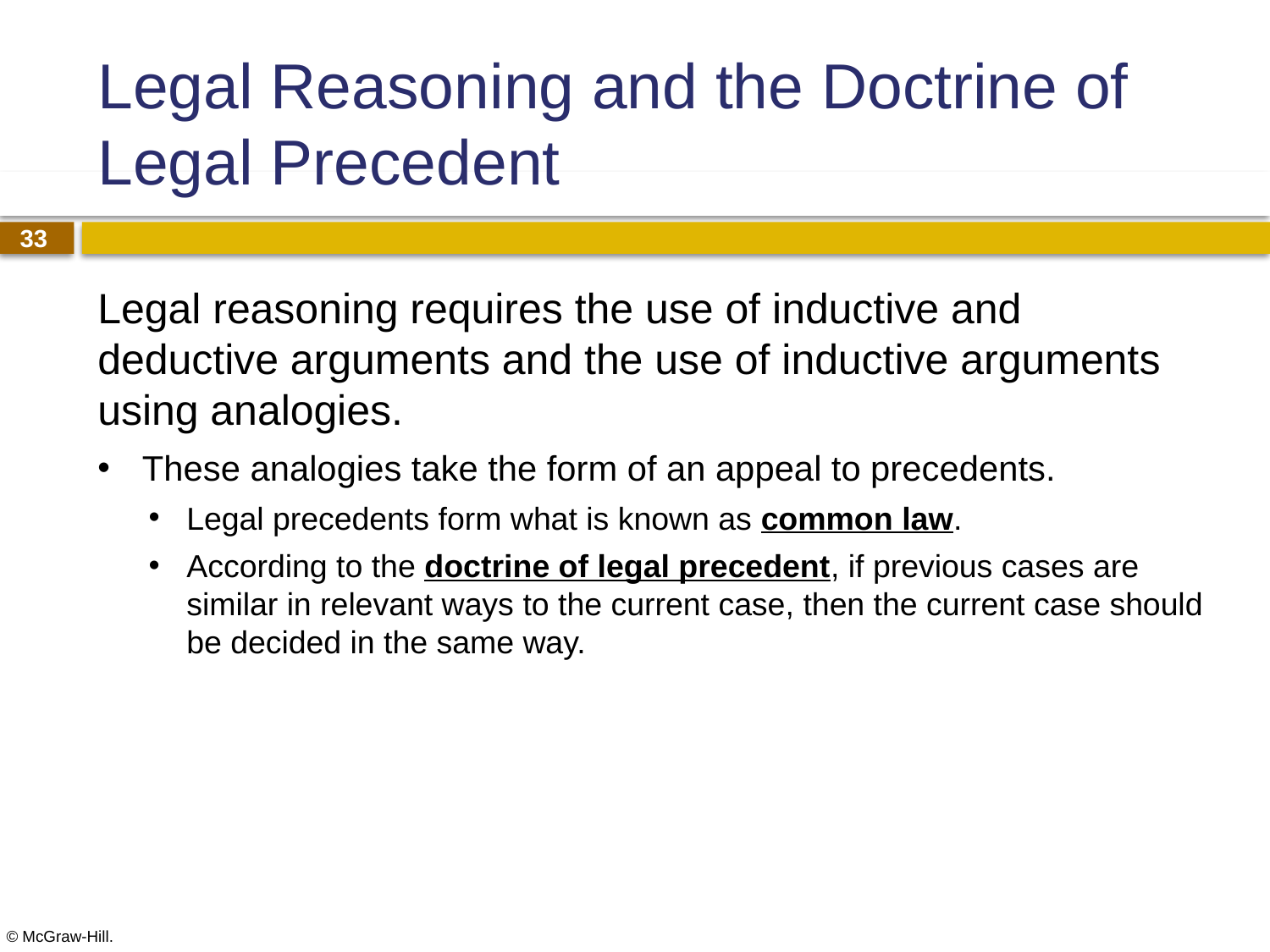

# Legal Reasoning and the Doctrine of Legal Precedent
Legal reasoning requires the use of inductive and deductive arguments and the use of inductive arguments using analogies.
These analogies take the form of an appeal to precedents.
Legal precedents form what is known as common law.
According to the doctrine of legal precedent, if previous cases are similar in relevant ways to the current case, then the current case should be decided in the same way.